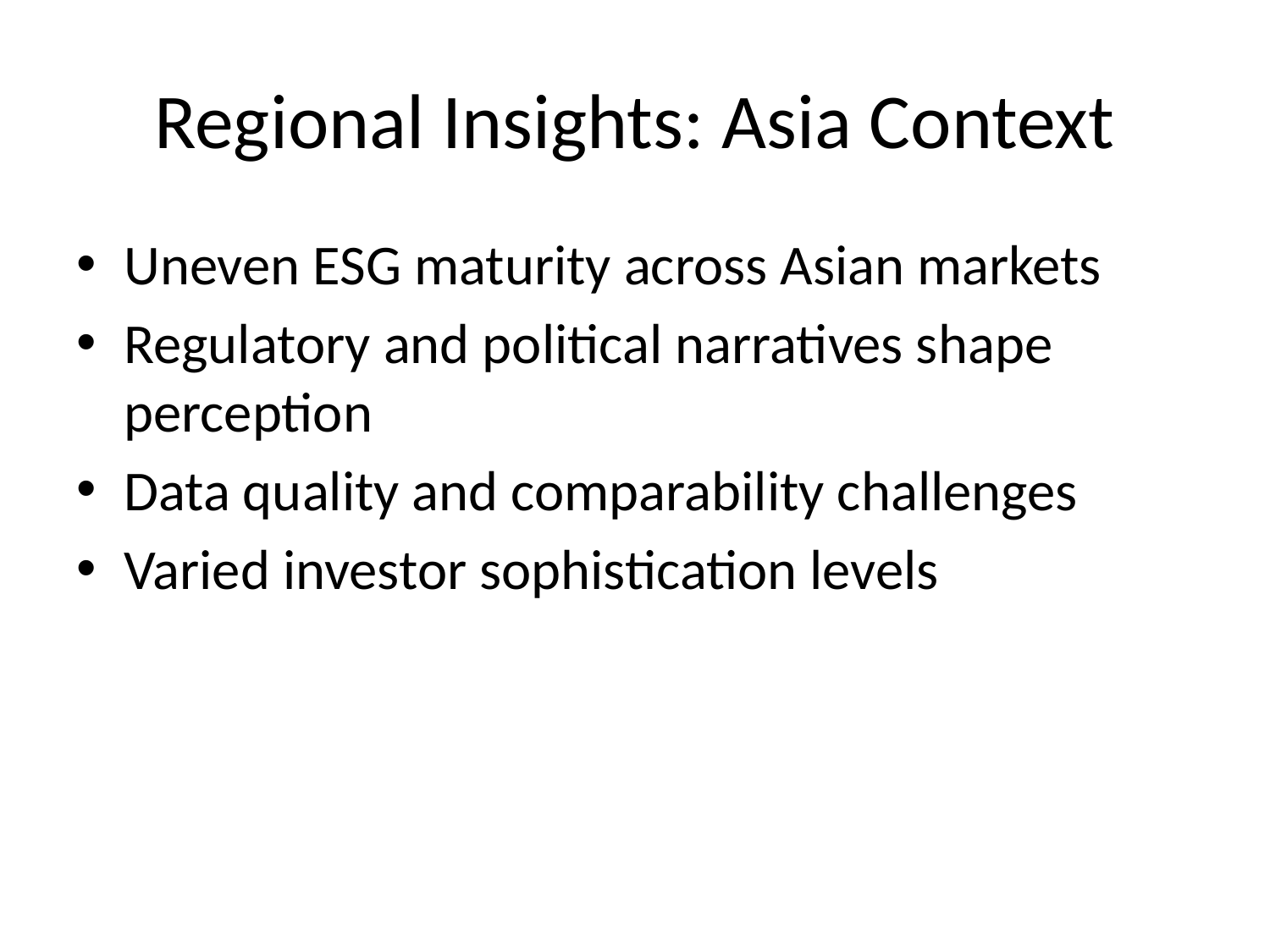

# Regional Insights: Asia Context
Uneven ESG maturity across Asian markets
Regulatory and political narratives shape perception
Data quality and comparability challenges
Varied investor sophistication levels